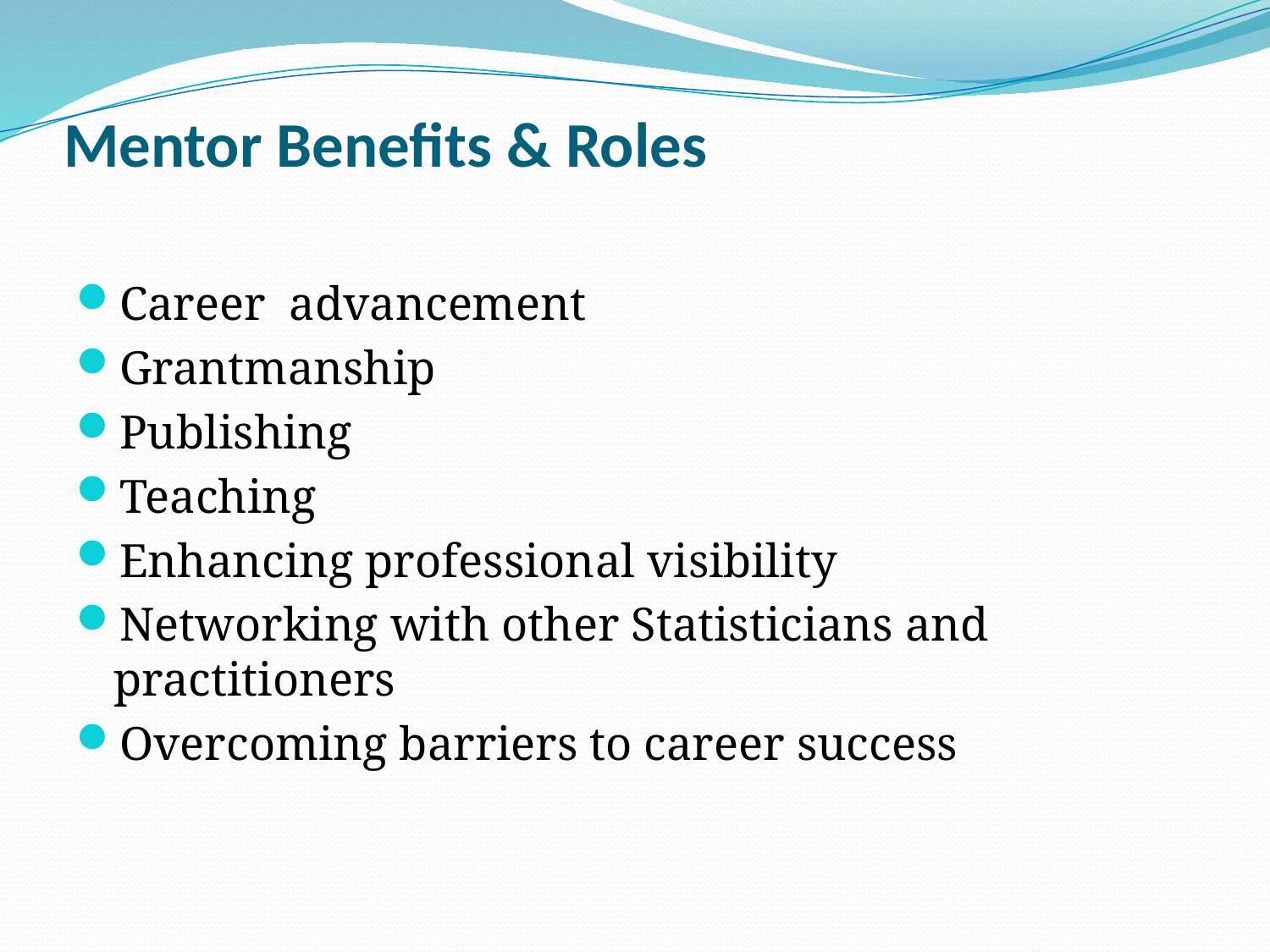

# Mentor Benefits & Roles
Career  advancement
Grantmanship
Publishing
Teaching
Enhancing professional visibility
Networking with other Statisticians and practitioners
Overcoming barriers to career success